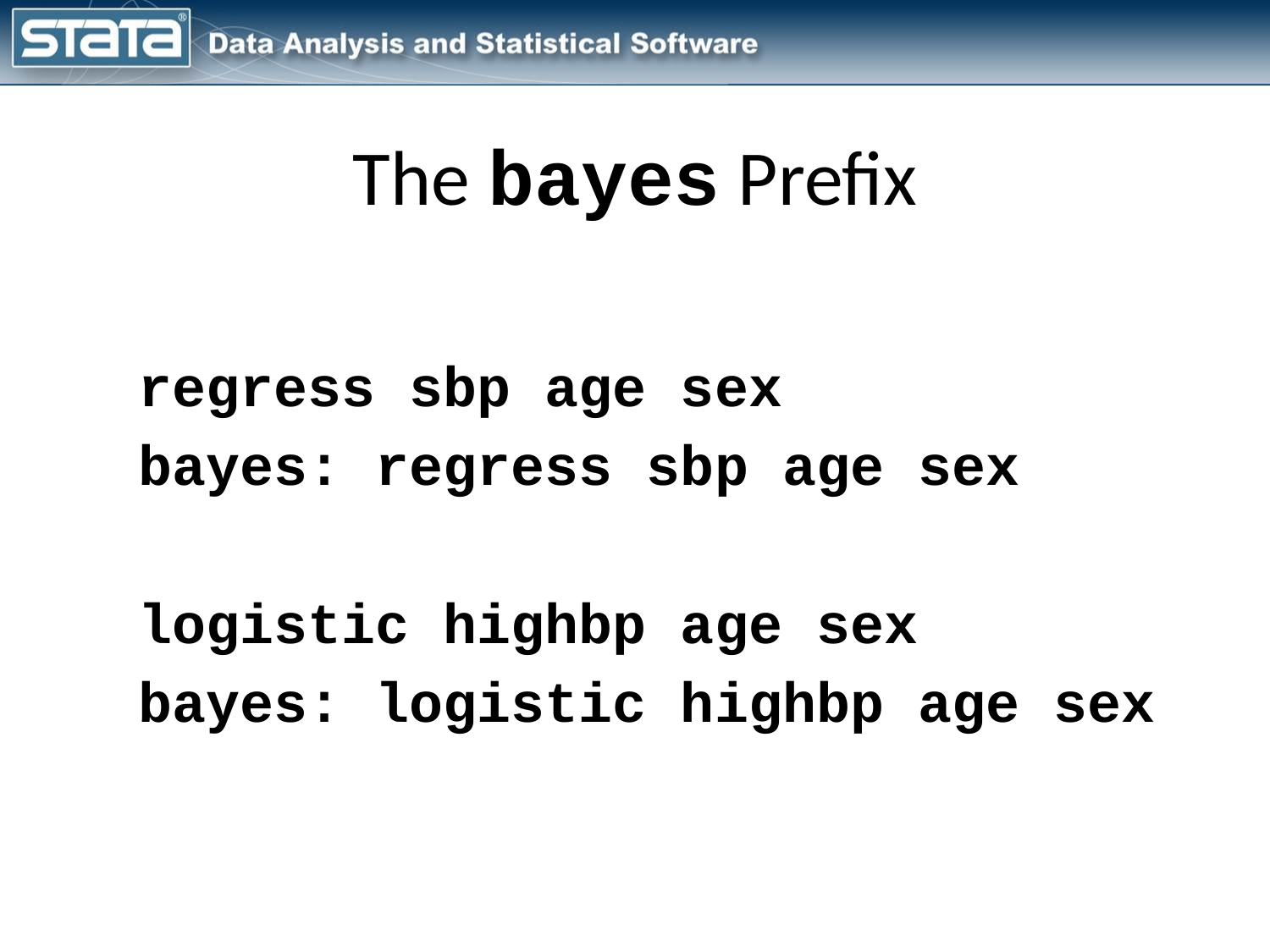

# The bayes Prefix

regress sbp age sex
bayes: regress sbp age sex

logistic highbp age sex
bayes: logistic highbp age sex